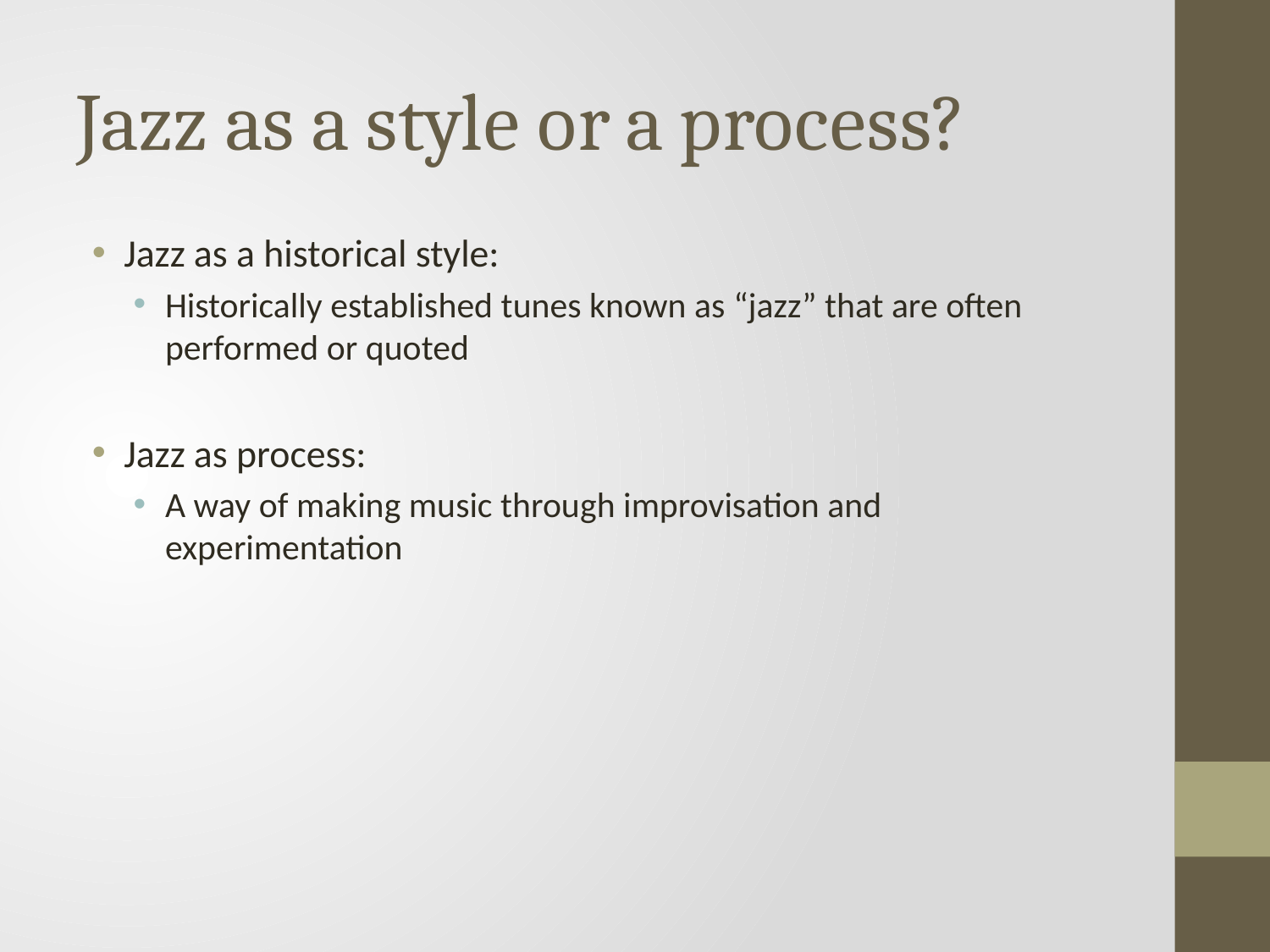

# Jazz as a style or a process?
Jazz as a historical style:
Historically established tunes known as “jazz” that are often performed or quoted

Jazz as process:
A way of making music through improvisation and experimentation